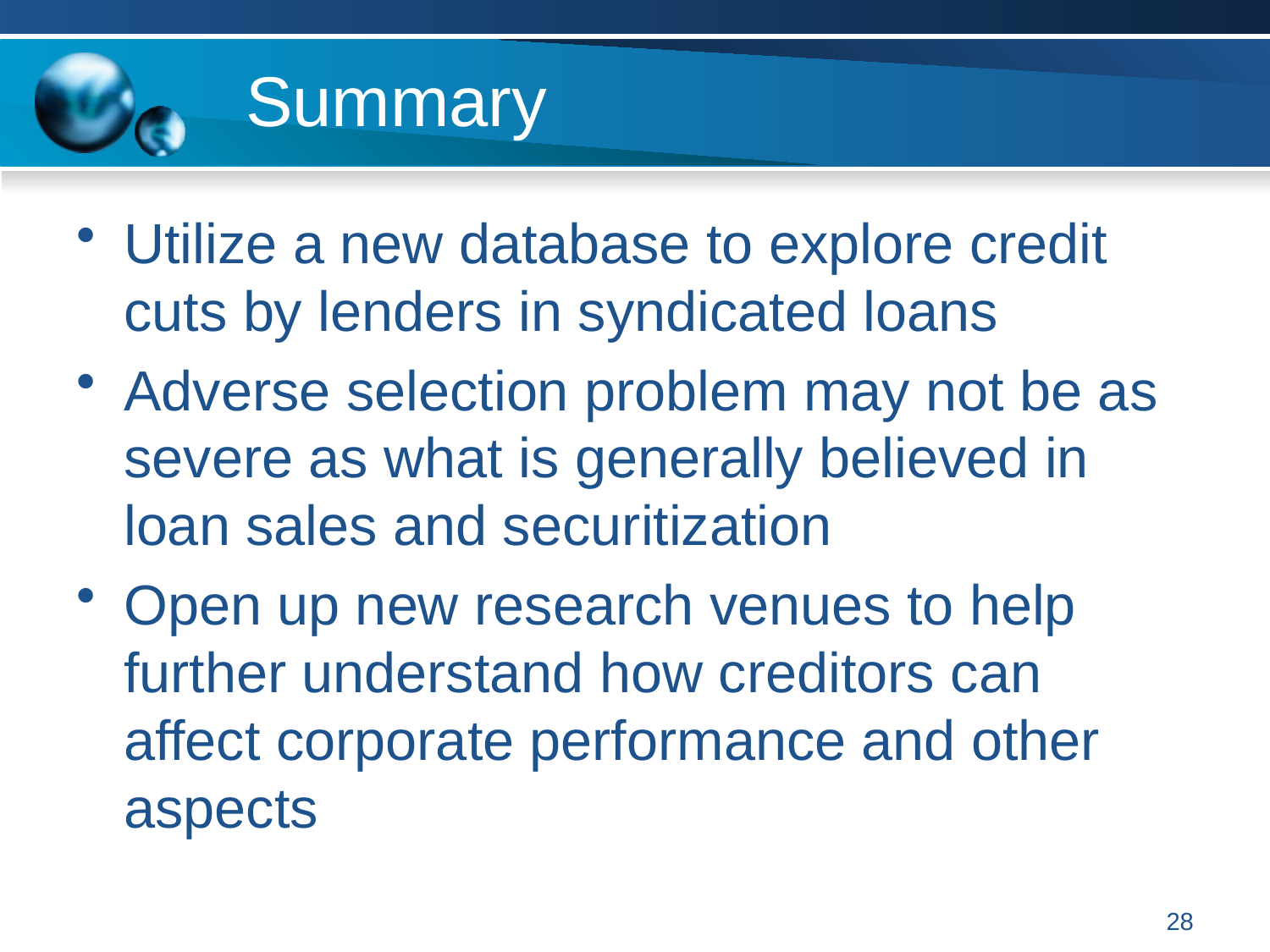

# Summary
Utilize a new database to explore credit cuts by lenders in syndicated loans
Adverse selection problem may not be as severe as what is generally believed in loan sales and securitization
Open up new research venues to help further understand how creditors can affect corporate performance and other aspects
28